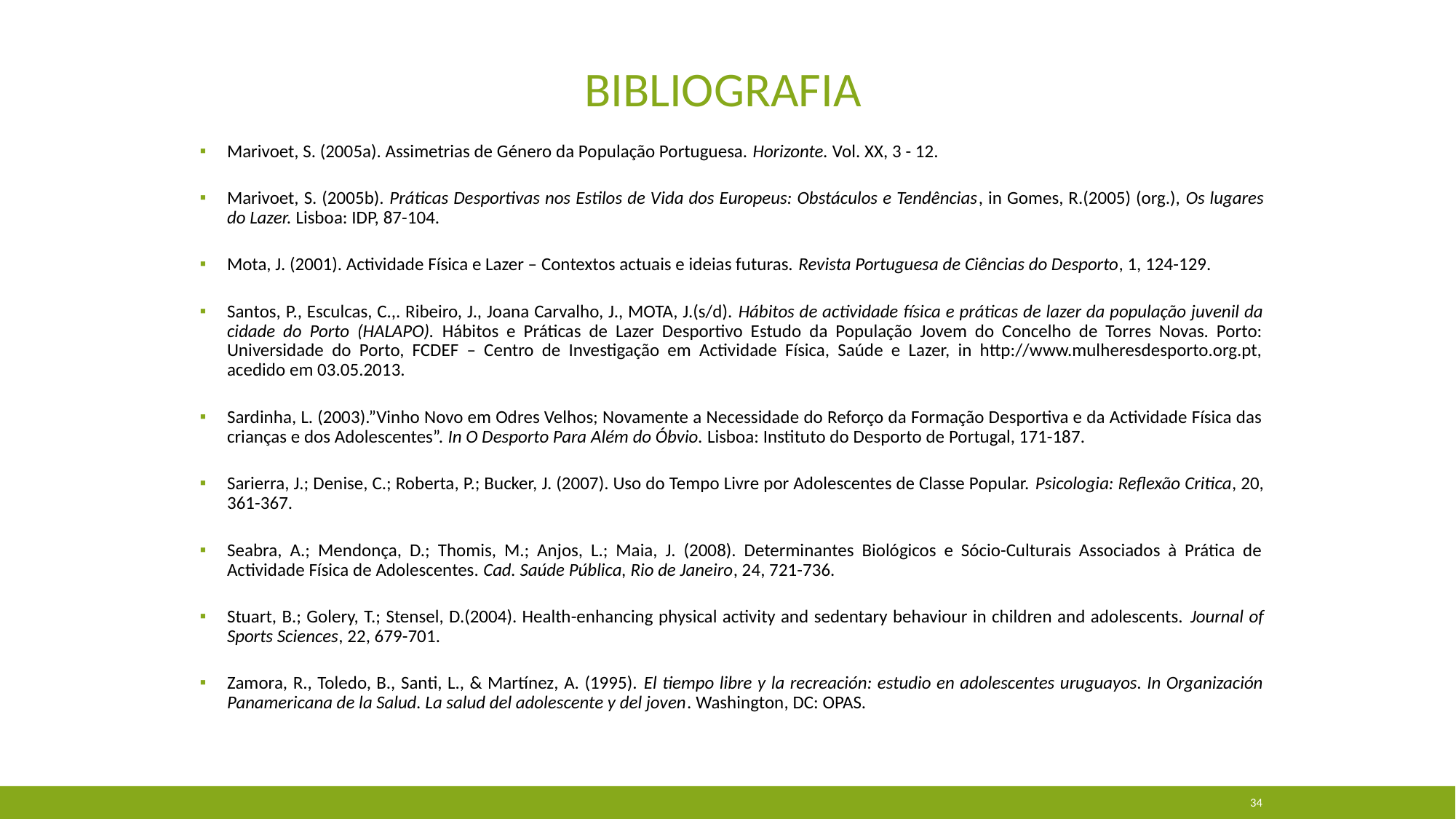

# bibliografia
Marivoet, S. (2005a). Assimetrias de Género da População Portuguesa. Horizonte. Vol. XX, 3 - 12.
Marivoet, S. (2005b). Práticas Desportivas nos Estilos de Vida dos Europeus: Obstáculos e Tendências, in Gomes, R.(2005) (org.), Os lugares do Lazer. Lisboa: IDP, 87-104.
Mota, J. (2001). Actividade Física e Lazer – Contextos actuais e ideias futuras. Revista Portuguesa de Ciências do Desporto, 1, 124-129.
Santos, P., Esculcas, C.,. Ribeiro, J., Joana Carvalho, J., MOTA, J.(s/d). Hábitos de actividade física e práticas de lazer da população juvenil da cidade do Porto (HALAPO). Hábitos e Práticas de Lazer Desportivo Estudo da População Jovem do Concelho de Torres Novas. Porto: Universidade do Porto, FCDEF – Centro de Investigação em Actividade Física, Saúde e Lazer, in http://www.mulheresdesporto.org.pt, acedido em 03.05.2013.
Sardinha, L. (2003).”Vinho Novo em Odres Velhos; Novamente a Necessidade do Reforço da Formação Desportiva e da Actividade Física das crianças e dos Adolescentes”. In O Desporto Para Além do Óbvio. Lisboa: Instituto do Desporto de Portugal, 171-187.
Sarierra, J.; Denise, C.; Roberta, P.; Bucker, J. (2007). Uso do Tempo Livre por Adolescentes de Classe Popular. Psicologia: Reflexão Critica, 20, 361-367.
Seabra, A.; Mendonça, D.; Thomis, M.; Anjos, L.; Maia, J. (2008). Determinantes Biológicos e Sócio-Culturais Associados à Prática de Actividade Física de Adolescentes. Cad. Saúde Pública, Rio de Janeiro, 24, 721-736.
Stuart, B.; Golery, T.; Stensel, D.(2004). Health-enhancing physical activity and sedentary behaviour in children and adolescents. Journal of Sports Sciences, 22, 679-701.
Zamora, R., Toledo, B., Santi, L., & Martínez, A. (1995). El tiempo libre y la recreación: estudio en adolescentes uruguayos. In Organización Panamericana de la Salud. La salud del adolescente y del joven. Washington, DC: OPAS.

34